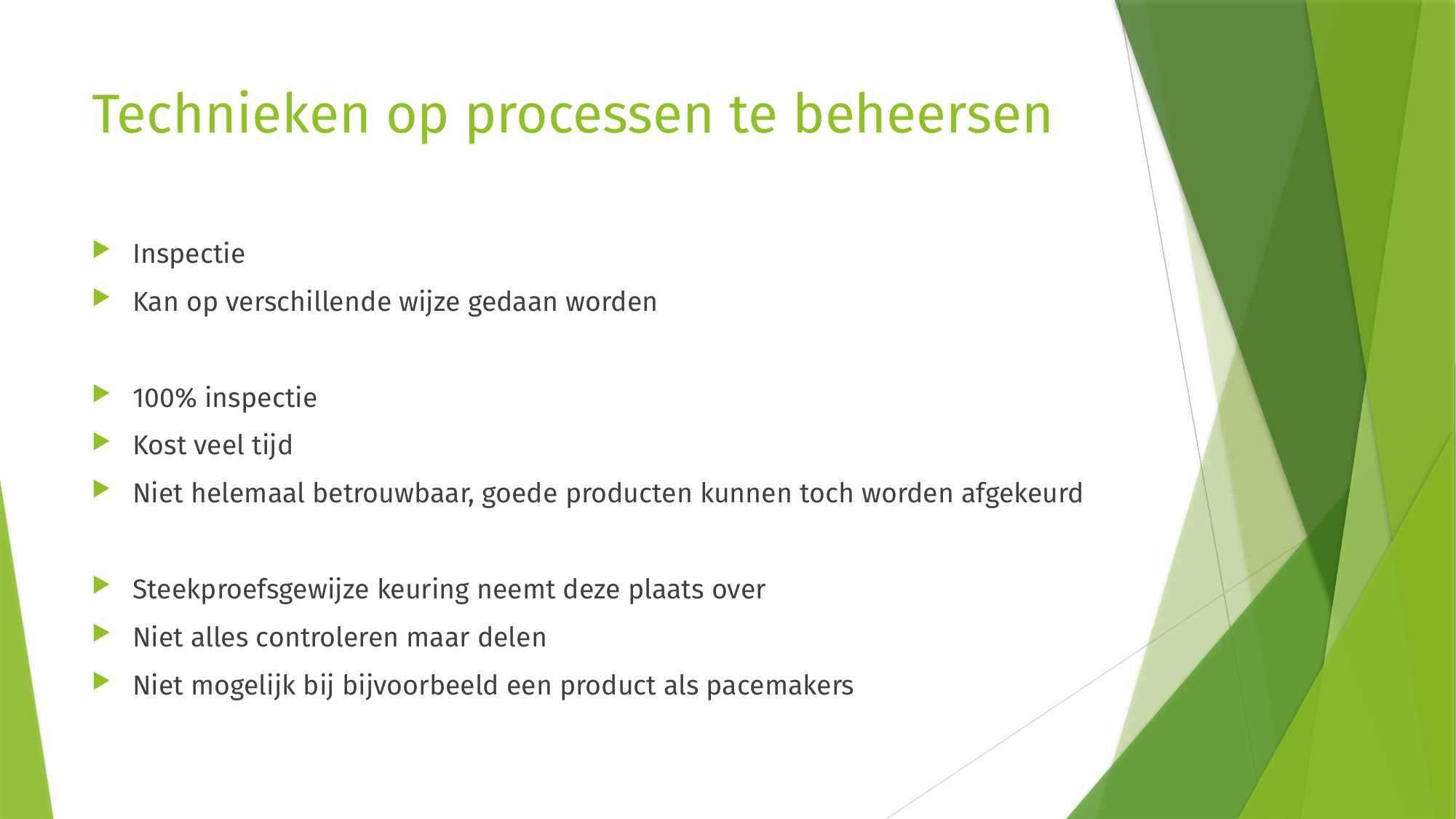

# Technieken op processen te beheersen
Inspectie
Kan op verschillende wijze gedaan worden

100% inspectie
Kost veel tijd
Niet helemaal betrouwbaar, goede producten kunnen toch worden afgekeurd

Steekproefsgewijze keuring neemt deze plaats over
Niet alles controleren maar delen
Niet mogelijk bij bijvoorbeeld een product als pacemakers